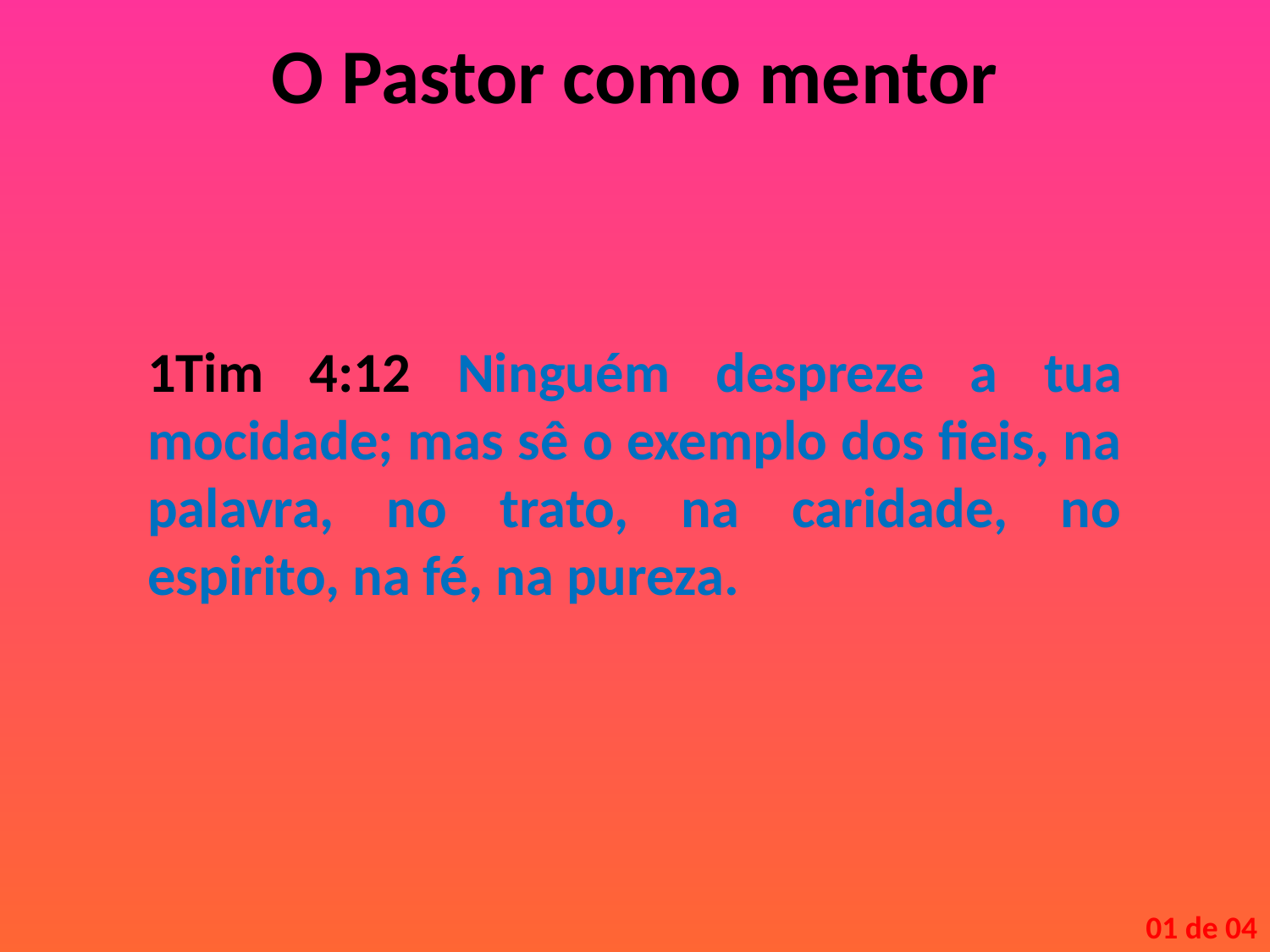

# O Pastor como mentor
1Tim 4:12 Ninguém despreze a tua mocidade; mas sê o exemplo dos fieis, na palavra, no trato, na caridade, no espirito, na fé, na pureza.
01 de 04